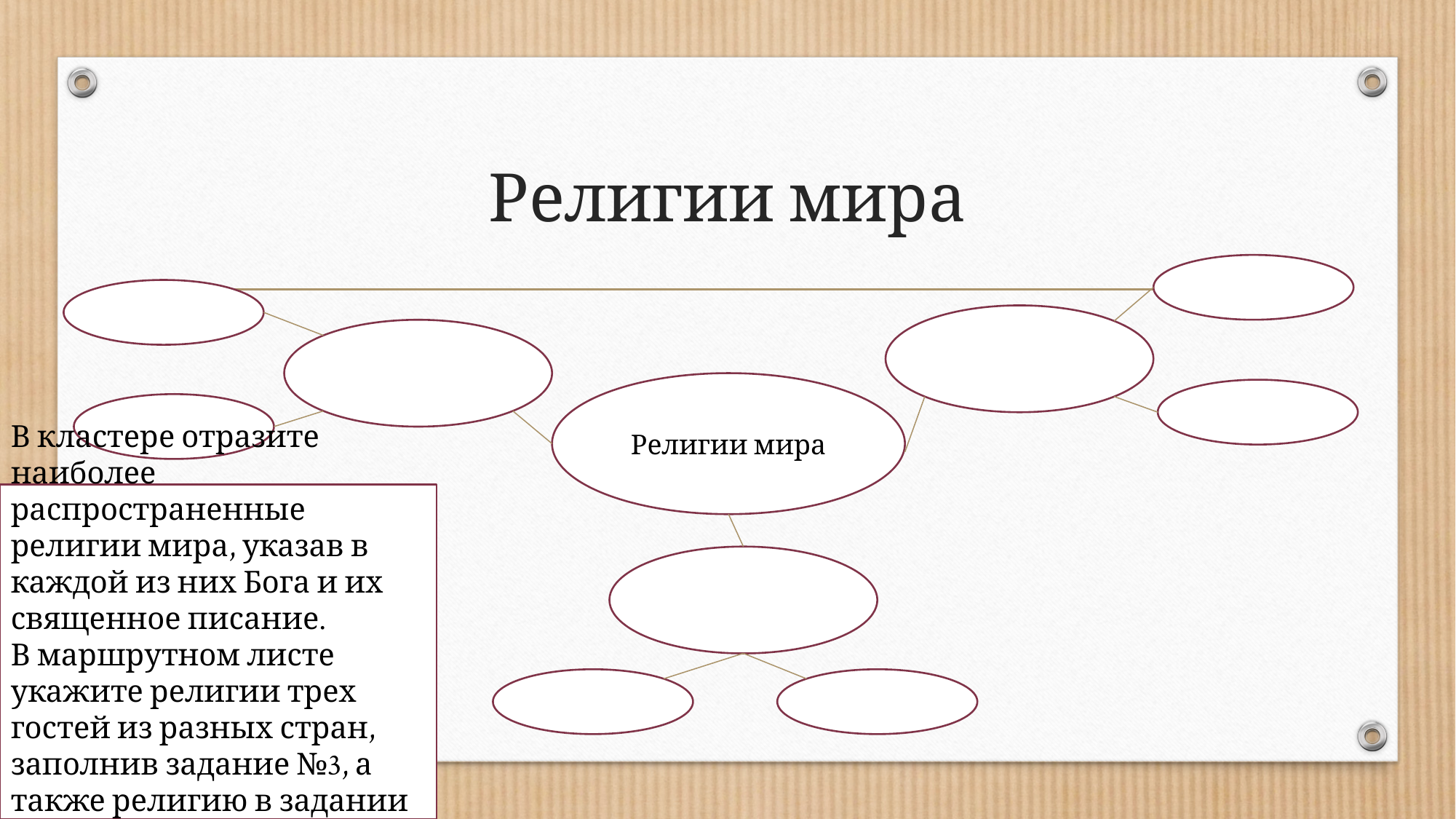

# Религии мира

Религии мира

В кластере отразите наиболее распространенные религии мира, указав в каждой из них Бога и их священное писание.
В маршрутном листе укажите религии трех гостей из разных стран, заполнив задание №3, а также религию в задании №1.